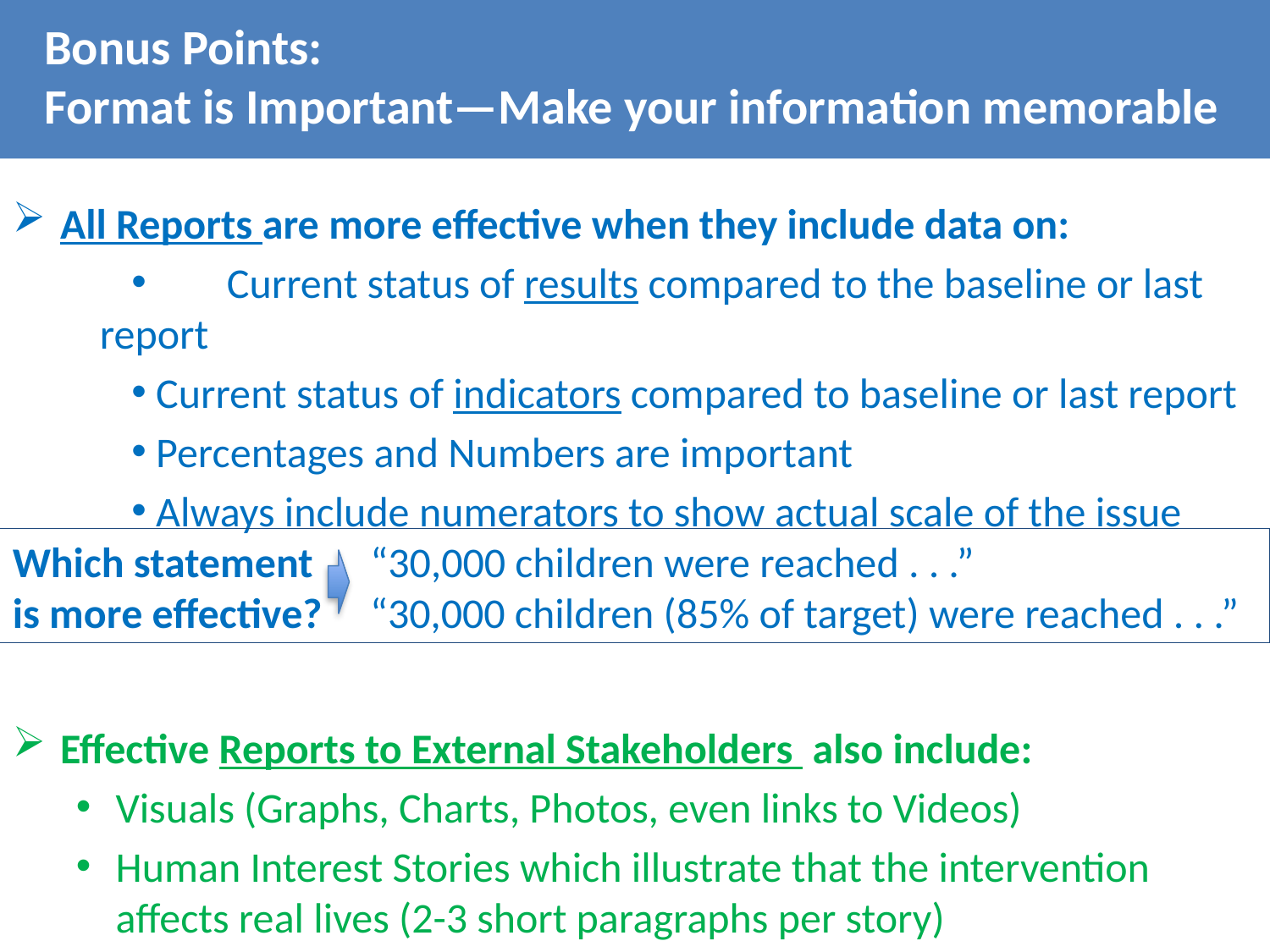

Bonus Points:
Format is Important—Make your information memorable
All Reports are more effective when they include data on:
	Current status of results compared to the baseline or last report
 Current status of indicators compared to baseline or last report
 Percentages and Numbers are important
 Always include numerators to show actual scale of the issue

Effective Reports to External Stakeholders  also include:
Visuals (Graphs, Charts, Photos, even links to Videos)
Human Interest Stories which illustrate that the intervention affects real lives (2-3 short paragraphs per story)

Which statement      “30,000 children were reached . . .”
is more effective?     “30,000 children (85% of target) were reached . . .”